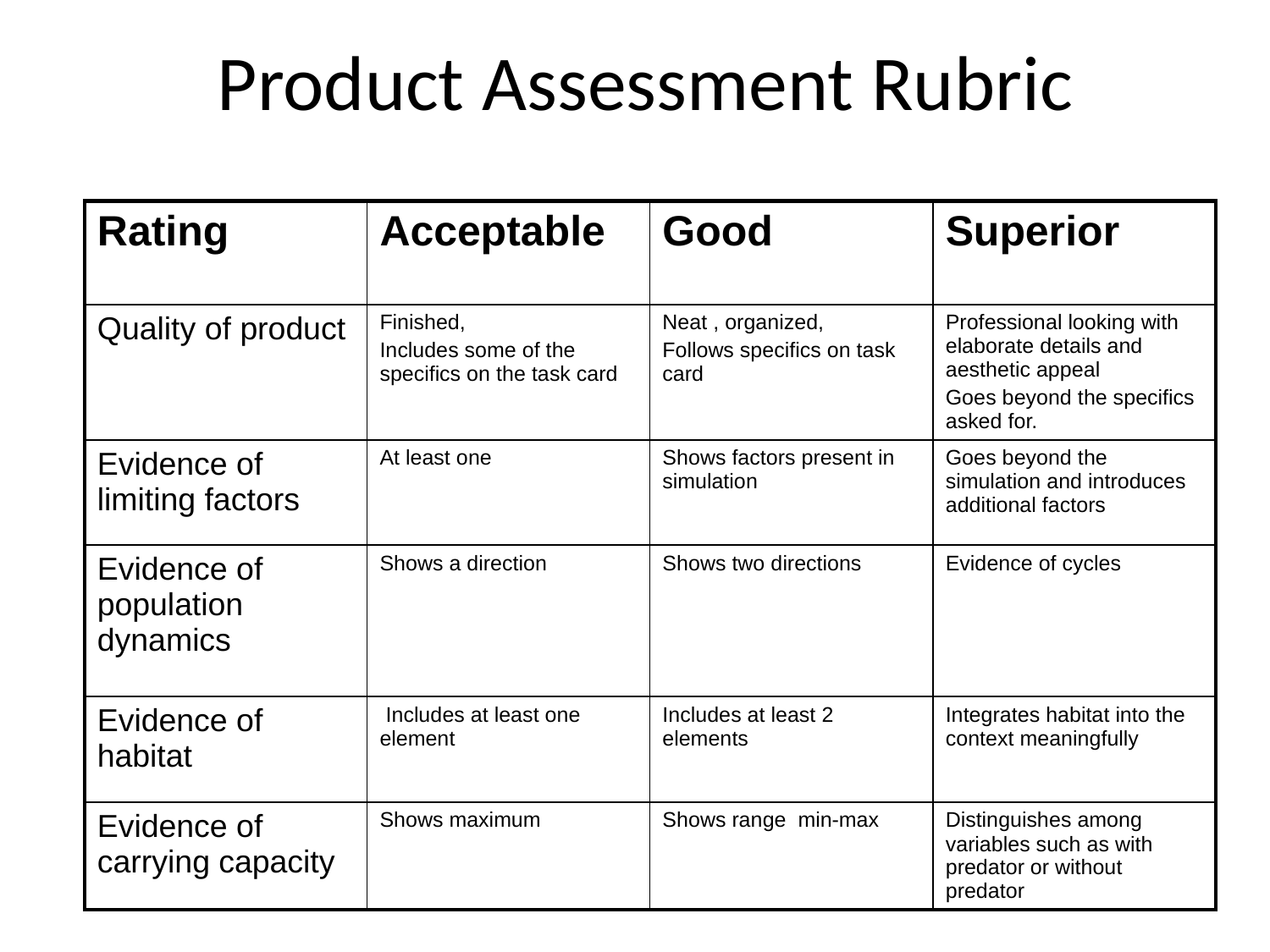

# Product Assessment Rubric
| Rating | Acceptable | Good | Superior |
| --- | --- | --- | --- |
| Quality of product | Finished, Includes some of the specifics on the task card | Neat , organized, Follows specifics on task card | Professional looking with elaborate details and aesthetic appeal Goes beyond the specifics asked for. |
| Evidence of limiting factors | At least one | Shows factors present in simulation | Goes beyond the simulation and introduces additional factors |
| Evidence of population dynamics | Shows a direction | Shows two directions | Evidence of cycles |
| Evidence of habitat | Includes at least one element | Includes at least 2 elements | Integrates habitat into the context meaningfully |
| Evidence of carrying capacity | Shows maximum | Shows range min-max | Distinguishes among variables such as with predator or without predator |